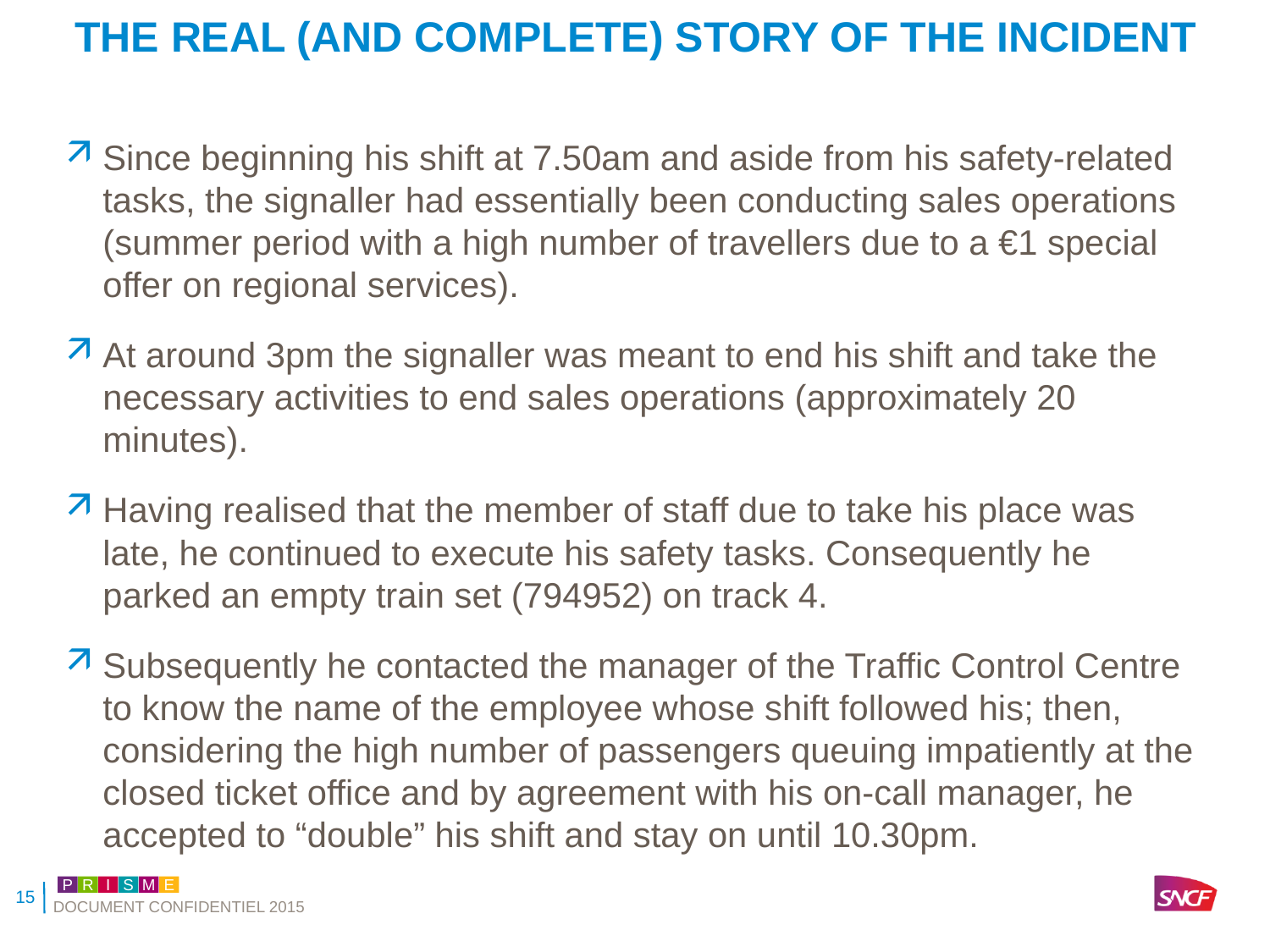

# The real (and complete) story of the incident
Since beginning his shift at 7.50am and aside from his safety-related tasks, the signaller had essentially been conducting sales operations (summer period with a high number of travellers due to a €1 special offer on regional services).
At around 3pm the signaller was meant to end his shift and take the necessary activities to end sales operations (approximately 20 minutes).
Having realised that the member of staff due to take his place was late, he continued to execute his safety tasks. Consequently he parked an empty train set (794952) on track 4.
Subsequently he contacted the manager of the Traffic Control Centre to know the name of the employee whose shift followed his; then, considering the high number of passengers queuing impatiently at the closed ticket office and by agreement with his on-call manager, he accepted to “double” his shift and stay on until 10.30pm.